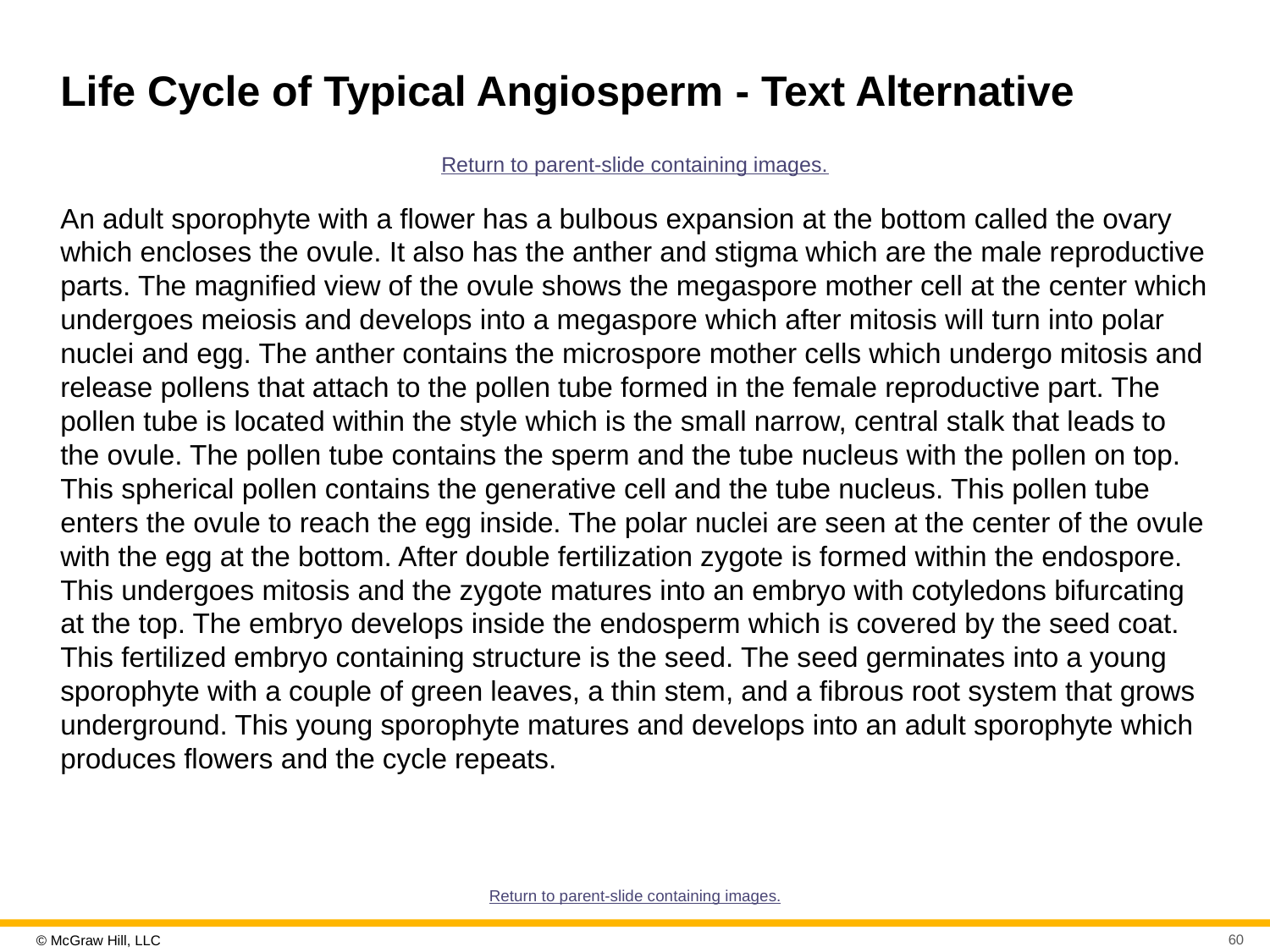

# Life Cycle of Typical Angiosperm - Text Alternative
Return to parent-slide containing images.
An adult sporophyte with a flower has a bulbous expansion at the bottom called the ovary which encloses the ovule. It also has the anther and stigma which are the male reproductive parts. The magnified view of the ovule shows the megaspore mother cell at the center which undergoes meiosis and develops into a megaspore which after mitosis will turn into polar nuclei and egg. The anther contains the microspore mother cells which undergo mitosis and release pollens that attach to the pollen tube formed in the female reproductive part. The pollen tube is located within the style which is the small narrow, central stalk that leads to the ovule. The pollen tube contains the sperm and the tube nucleus with the pollen on top. This spherical pollen contains the generative cell and the tube nucleus. This pollen tube enters the ovule to reach the egg inside. The polar nuclei are seen at the center of the ovule with the egg at the bottom. After double fertilization zygote is formed within the endospore. This undergoes mitosis and the zygote matures into an embryo with cotyledons bifurcating at the top. The embryo develops inside the endosperm which is covered by the seed coat. This fertilized embryo containing structure is the seed. The seed germinates into a young sporophyte with a couple of green leaves, a thin stem, and a fibrous root system that grows underground. This young sporophyte matures and develops into an adult sporophyte which produces flowers and the cycle repeats.
Return to parent-slide containing images.
60